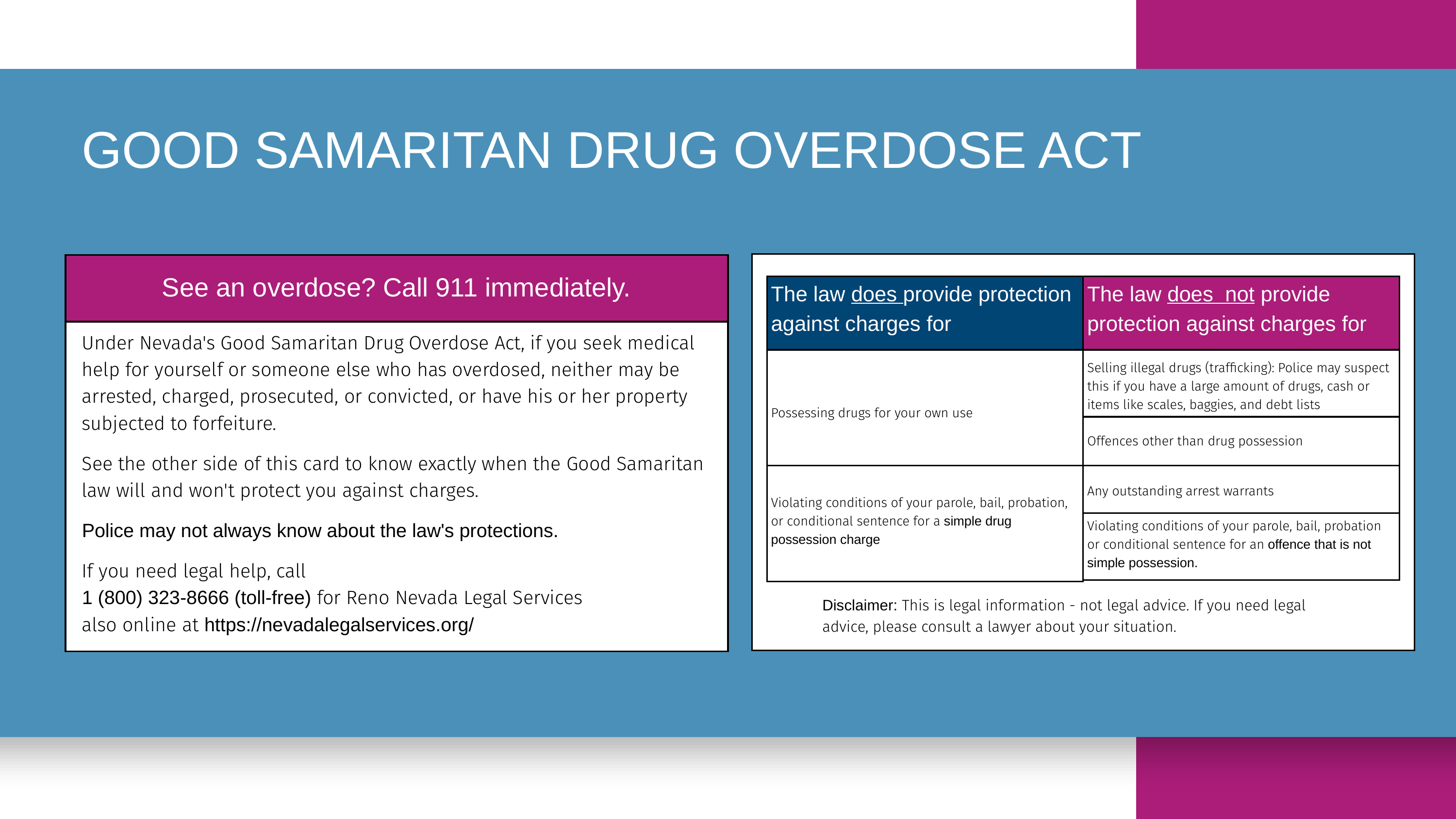

GOOD SAMARITAN DRUG OVERDOSE ACT

See an overdose? Call 911 immediately.

The law does provide protection against charges for

The law does  not provide protection against charges for

Under Nevada's Good Samaritan Drug Overdose Act, if you seek medical help for yourself or someone else who has overdosed, neither may be arrested, charged, prosecuted, or convicted, or have his or her property subjected to forfeiture.

See the other side of this card to know exactly when the Good Samaritan law will and won't protect you against charges.

Police may not always know about the law's protections.

If you need legal help, call
1 (800) 323-8666 (toll-free) for Reno Nevada Legal Services
also online at https://nevadalegalservices.org/

Possessing drugs for your own use

Selling illegal drugs (trafficking): Police may suspect this if you have a large amount of drugs, cash or items like scales, baggies, and debt lists

Offences other than drug possession

Violating conditions of your parole, bail, probation, or conditional sentence for a simple drug possession charge

Any outstanding arrest warrants

Violating conditions of your parole, bail, probation or conditional sentence for an offence that is not simple possession.
Disclaimer: This is legal information - not legal advice. If you need legal advice, please consult a lawyer about your situation.